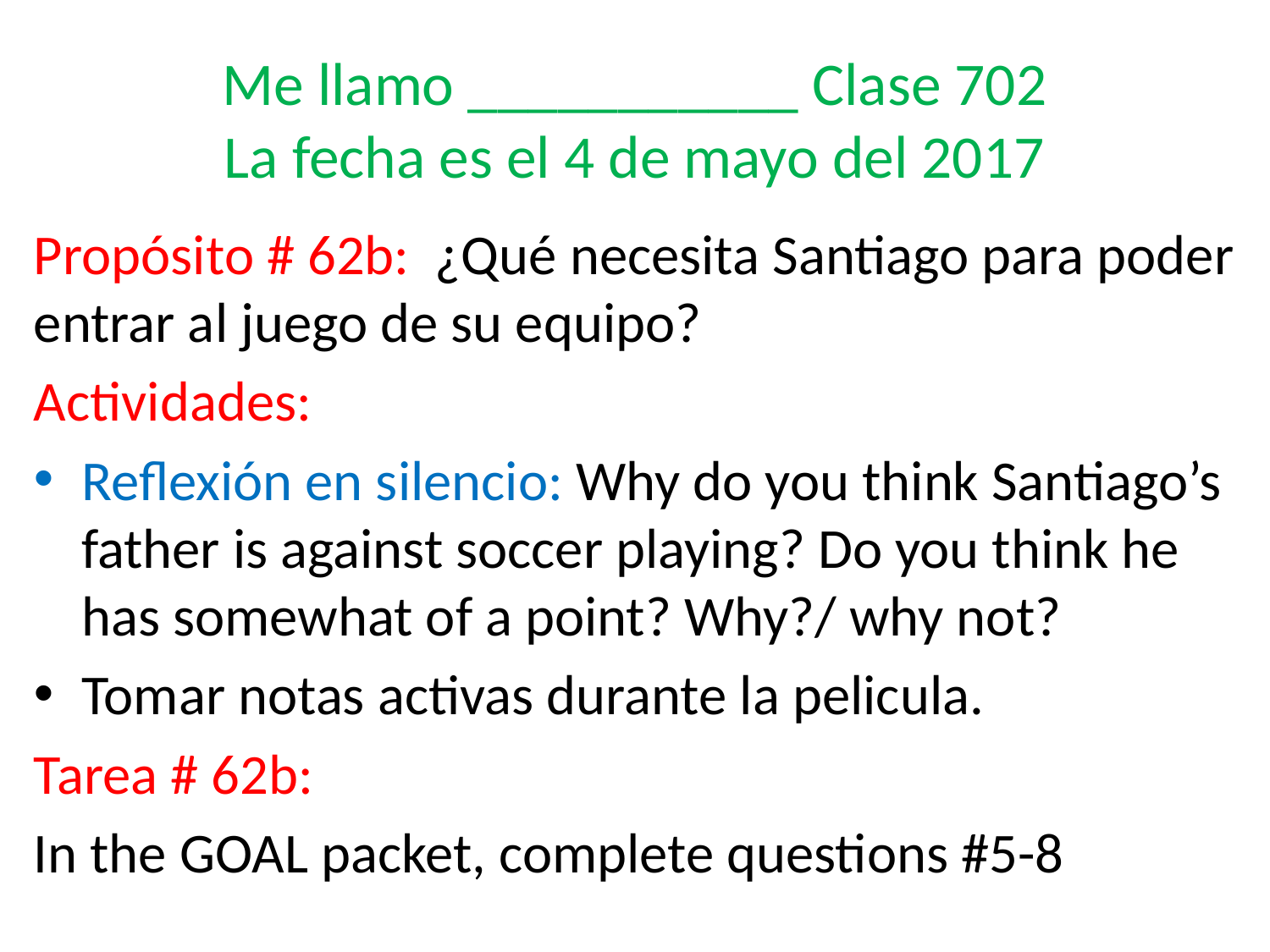

# Me llamo ___________ Clase 702 La fecha es el 4 de mayo del 2017
Propósito # 62b:  ¿Qué necesita Santiago para poder entrar al juego de su equipo?
Actividades:
Reflexión en silencio: Why do you think Santiago’s father is against soccer playing? Do you think he has somewhat of a point? Why?/ why not?
Tomar notas activas durante la pelicula.
Tarea # 62b:
In the GOAL packet, complete questions #5-8